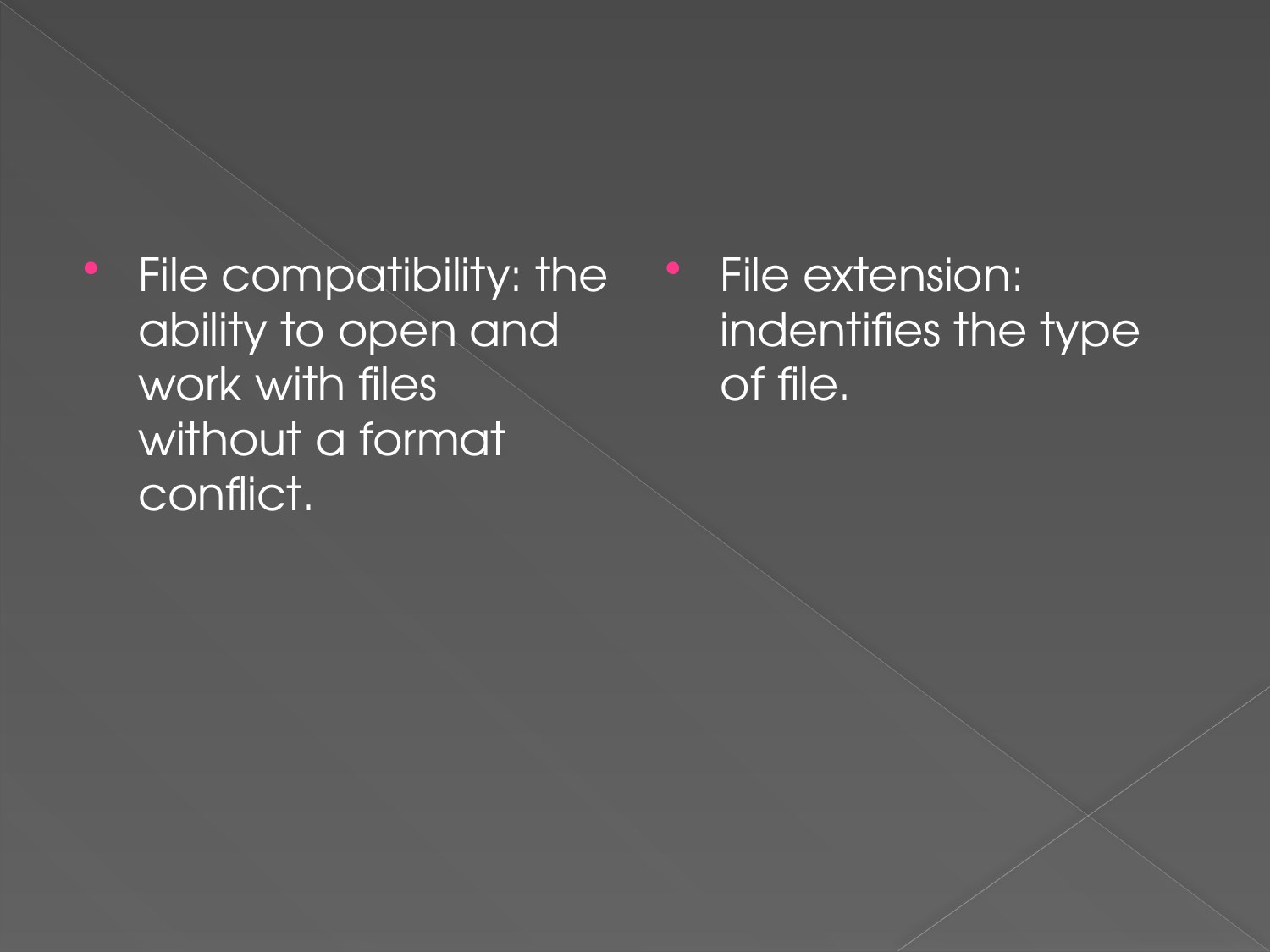

File compatibility: the ability to open and work with files without a format conflict.
File extension: indentifies the type of file.